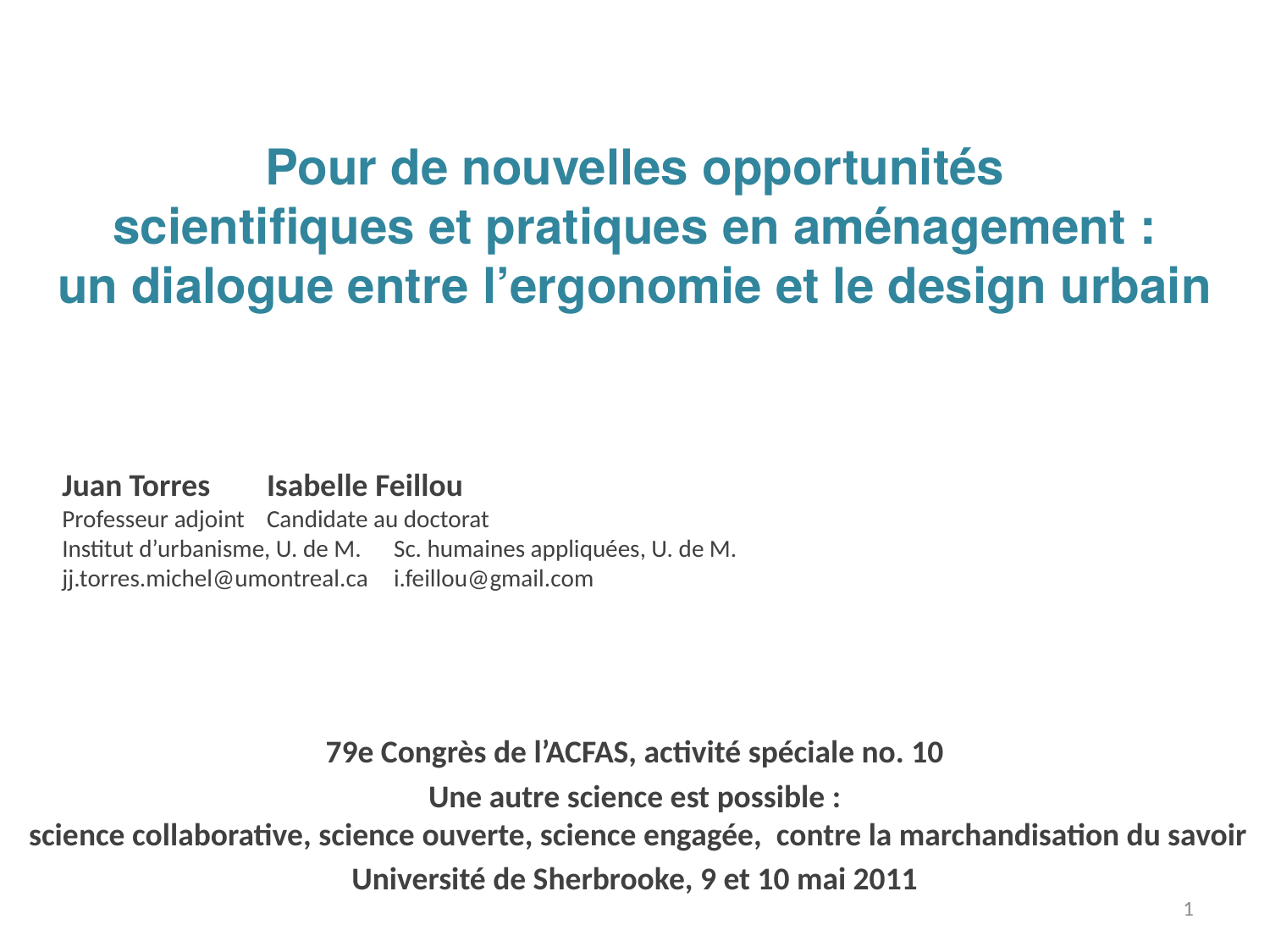

# Pour de nouvelles opportunités scientifiques et pratiques en aménagement : un dialogue entre l’ergonomie et le design urbain
Juan Torres	Isabelle Feillou
Professeur adjoint	Candidate au doctorat
Institut d’urbanisme, U. de M.	Sc. humaines appliquées, U. de M.
jj.torres.michel@umontreal.ca	i.feillou@gmail.com

79e Congrès de l’ACFAS, activité spéciale no. 10
Une autre science est possible :
 science collaborative, science ouverte, science engagée,  contre la marchandisation du savoir
Université de Sherbrooke, 9 et 10 mai 2011
1